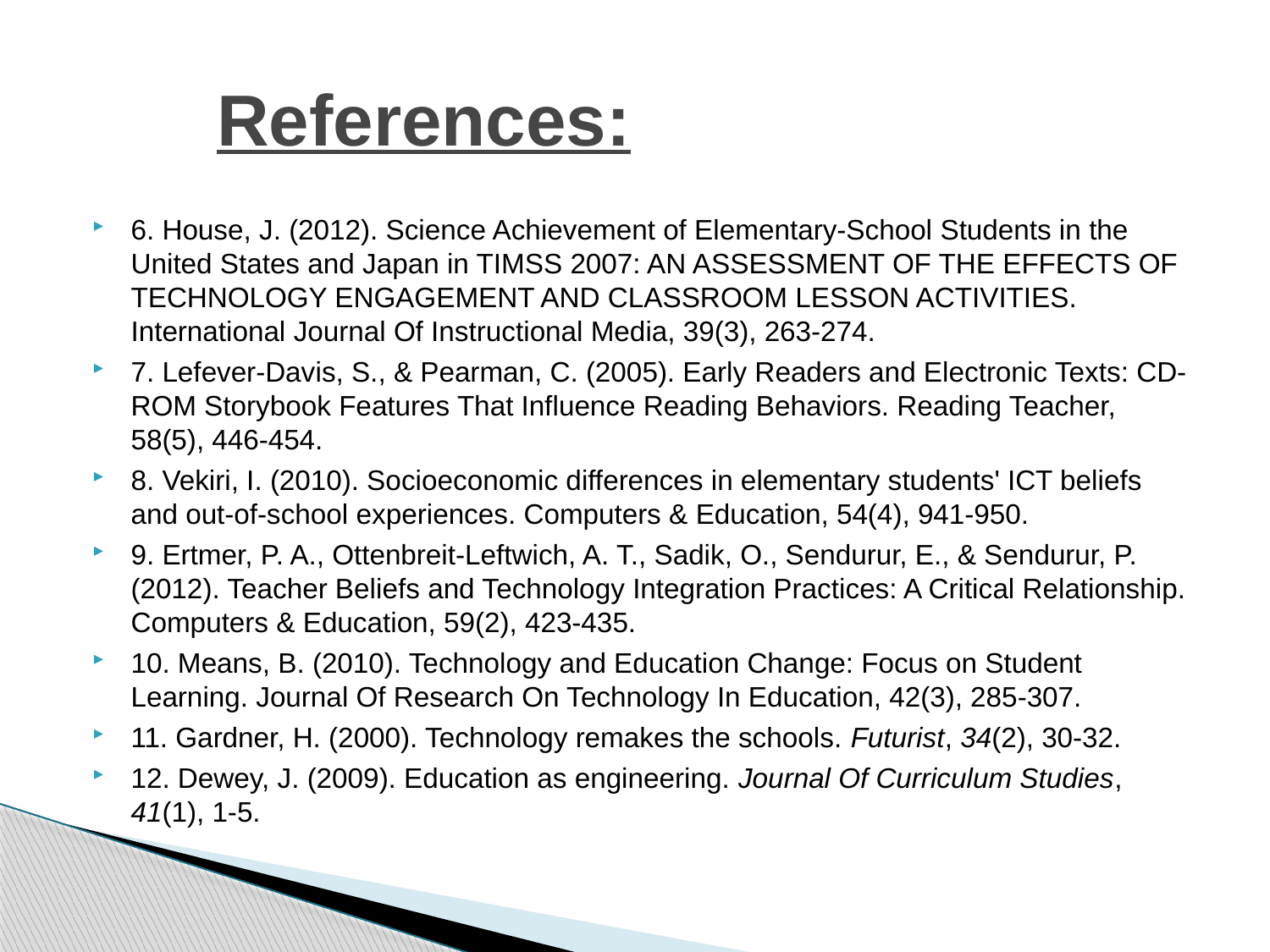

# References:
6. House, J. (2012). Science Achievement of Elementary-School Students in the United States and Japan in TIMSS 2007: AN ASSESSMENT OF THE EFFECTS OF TECHNOLOGY ENGAGEMENT AND CLASSROOM LESSON ACTIVITIES. International Journal Of Instructional Media, 39(3), 263-274.
7. Lefever-Davis, S., & Pearman, C. (2005). Early Readers and Electronic Texts: CD-ROM Storybook Features That Influence Reading Behaviors. Reading Teacher, 58(5), 446-454.
8. Vekiri, I. (2010). Socioeconomic differences in elementary students' ICT beliefs and out-of-school experiences. Computers & Education, 54(4), 941-950.
9. Ertmer, P. A., Ottenbreit-Leftwich, A. T., Sadik, O., Sendurur, E., & Sendurur, P. (2012). Teacher Beliefs and Technology Integration Practices: A Critical Relationship. Computers & Education, 59(2), 423-435.
10. Means, B. (2010). Technology and Education Change: Focus on Student Learning. Journal Of Research On Technology In Education, 42(3), 285-307.
11. Gardner, H. (2000). Technology remakes the schools. Futurist, 34(2), 30-32.
12. Dewey, J. (2009). Education as engineering. Journal Of Curriculum Studies, 41(1), 1-5.